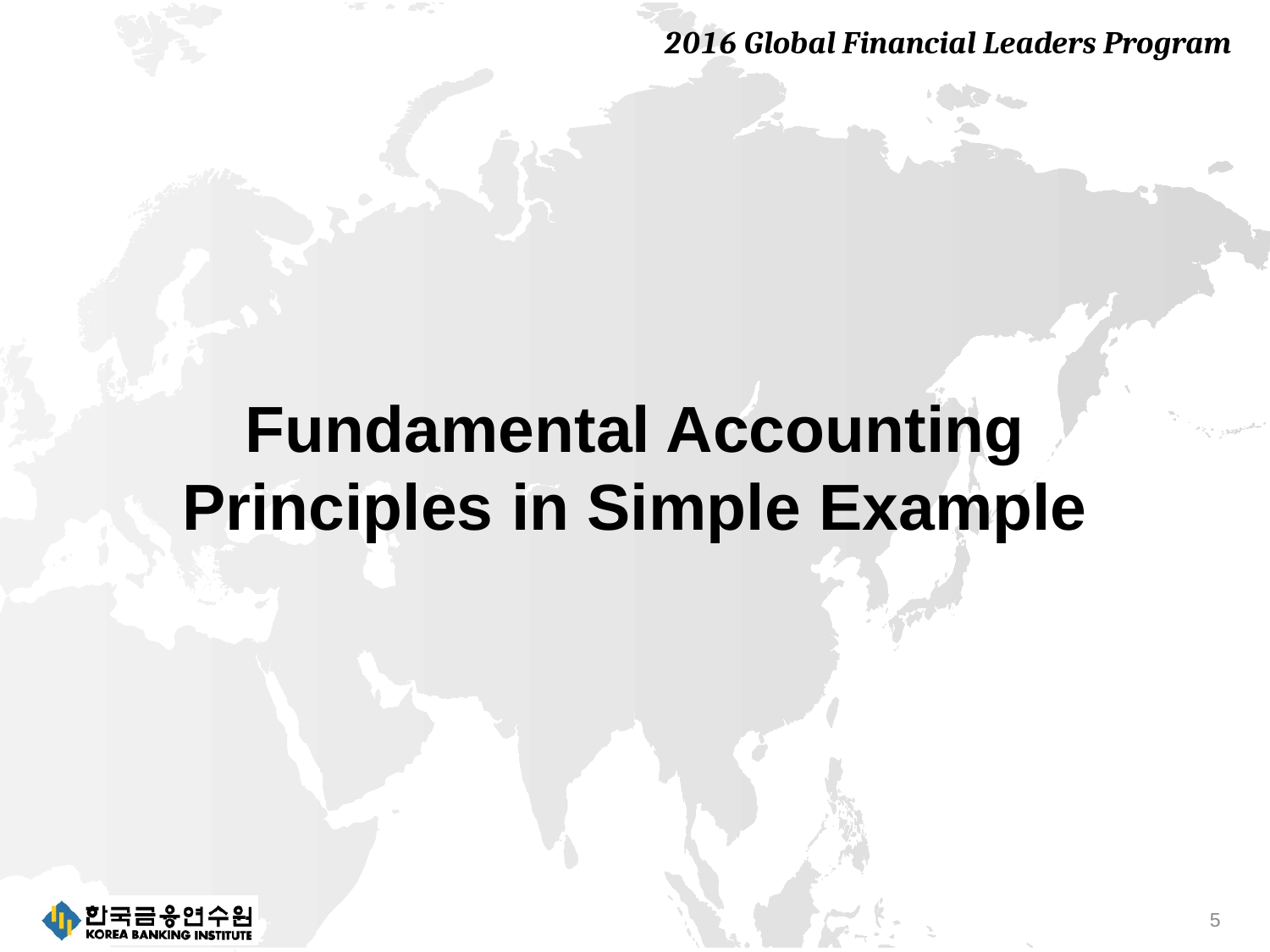

# Fundamental Accounting Principles in Simple Example
5